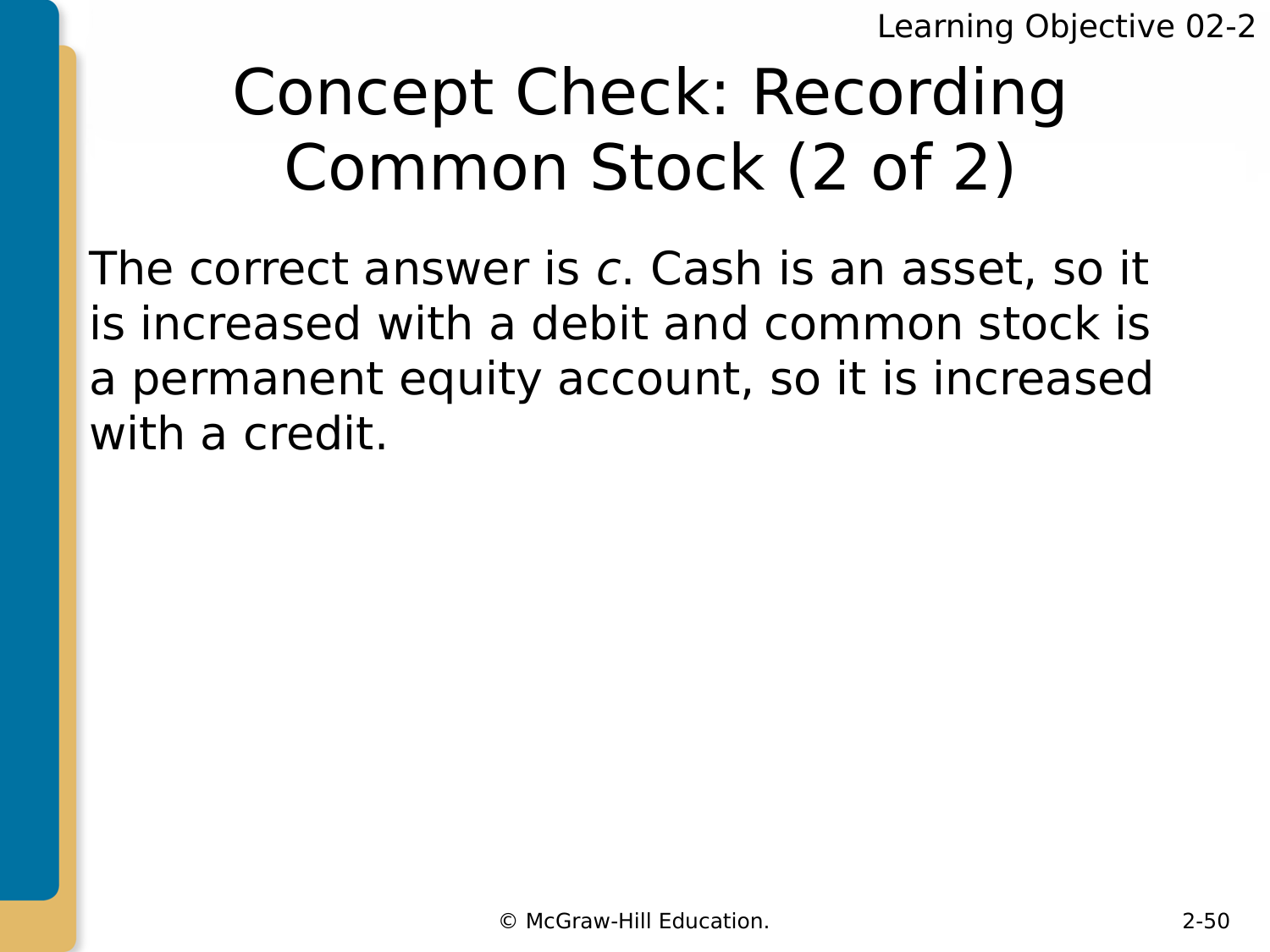

Learning Objective 02-2
# Concept Check: Recording Common Stock (2 of 2)
The correct answer is c. Cash is an asset, so it is increased with a debit and common stock is a permanent equity account, so it is increased with a credit.